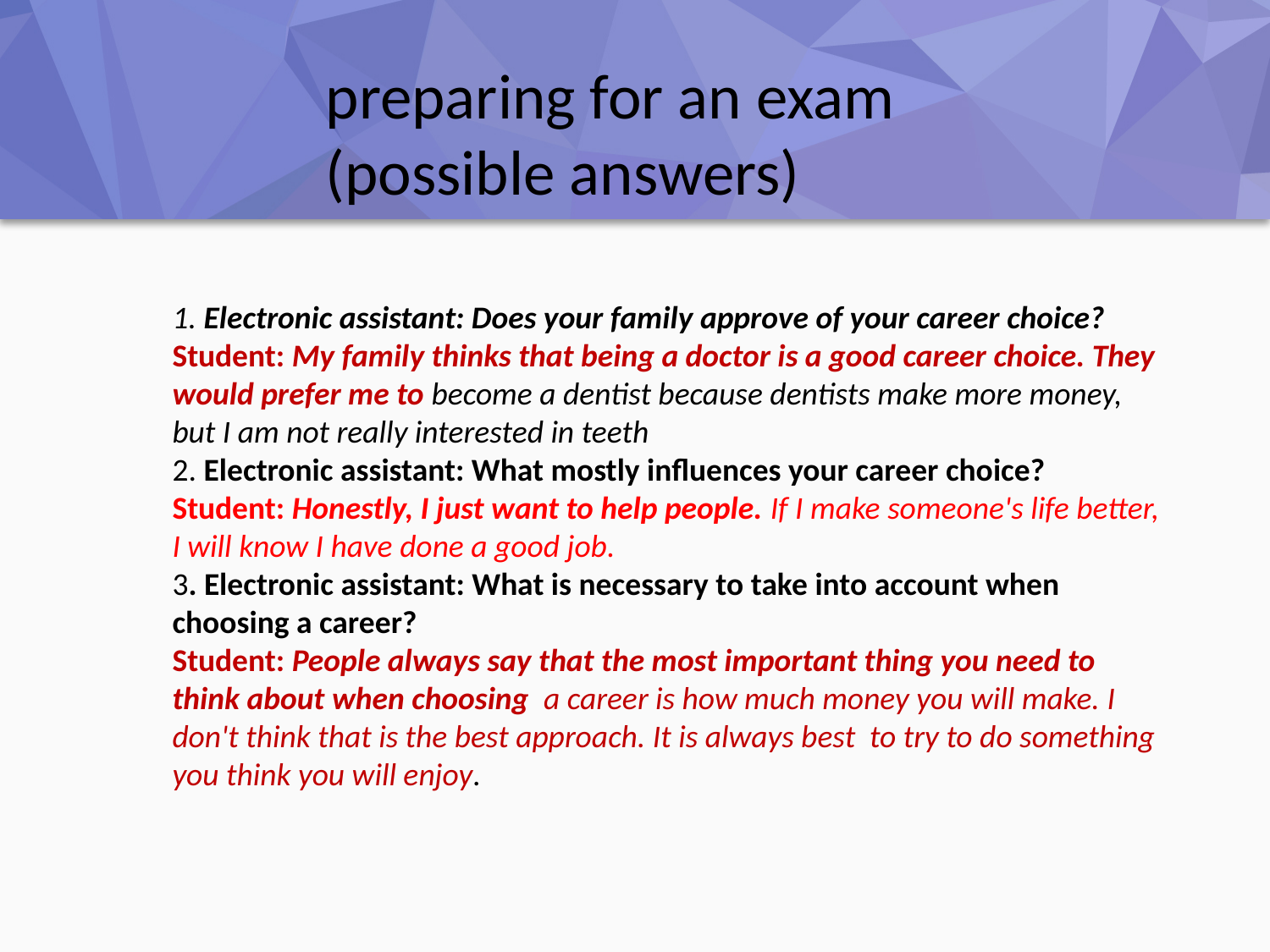

preparing for an exam
(possible answers)
1. Electronic assistant: Does your family approve of your career choice?
Student: My family thinks that being a doctor is a good career choice. They would prefer me to become a dentist because dentists make more money, but I am not really interested in teeth
2. Electronic assistant: What mostly influences your career choice?
Student: Honestly, I just want to help people. If I make someone's life better, I will know I have done a good job.
3. Electronic assistant: What is necessary to take into account when choosing a career?
Student: People always say that the most important thing you need to think about when choosing  a career is how much money you will make. I don't think that is the best approach. It is always best  to try to do something you think you will enjoy.